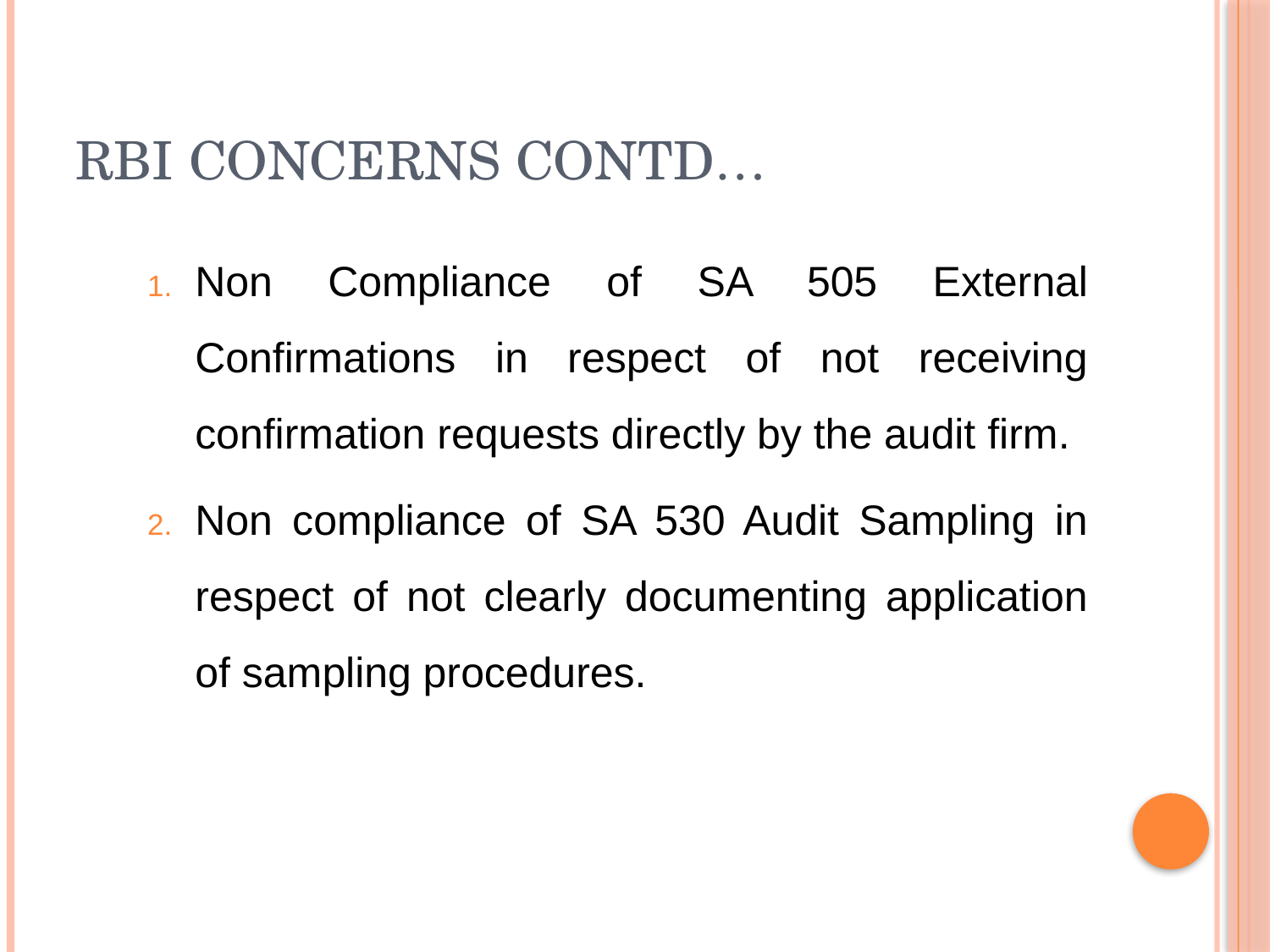

# RBI Concerns contd…
Non Compliance of SA 505 External Confirmations in respect of not receiving confirmation requests directly by the audit firm.
Non compliance of SA 530 Audit Sampling in respect of not clearly documenting application of sampling procedures.